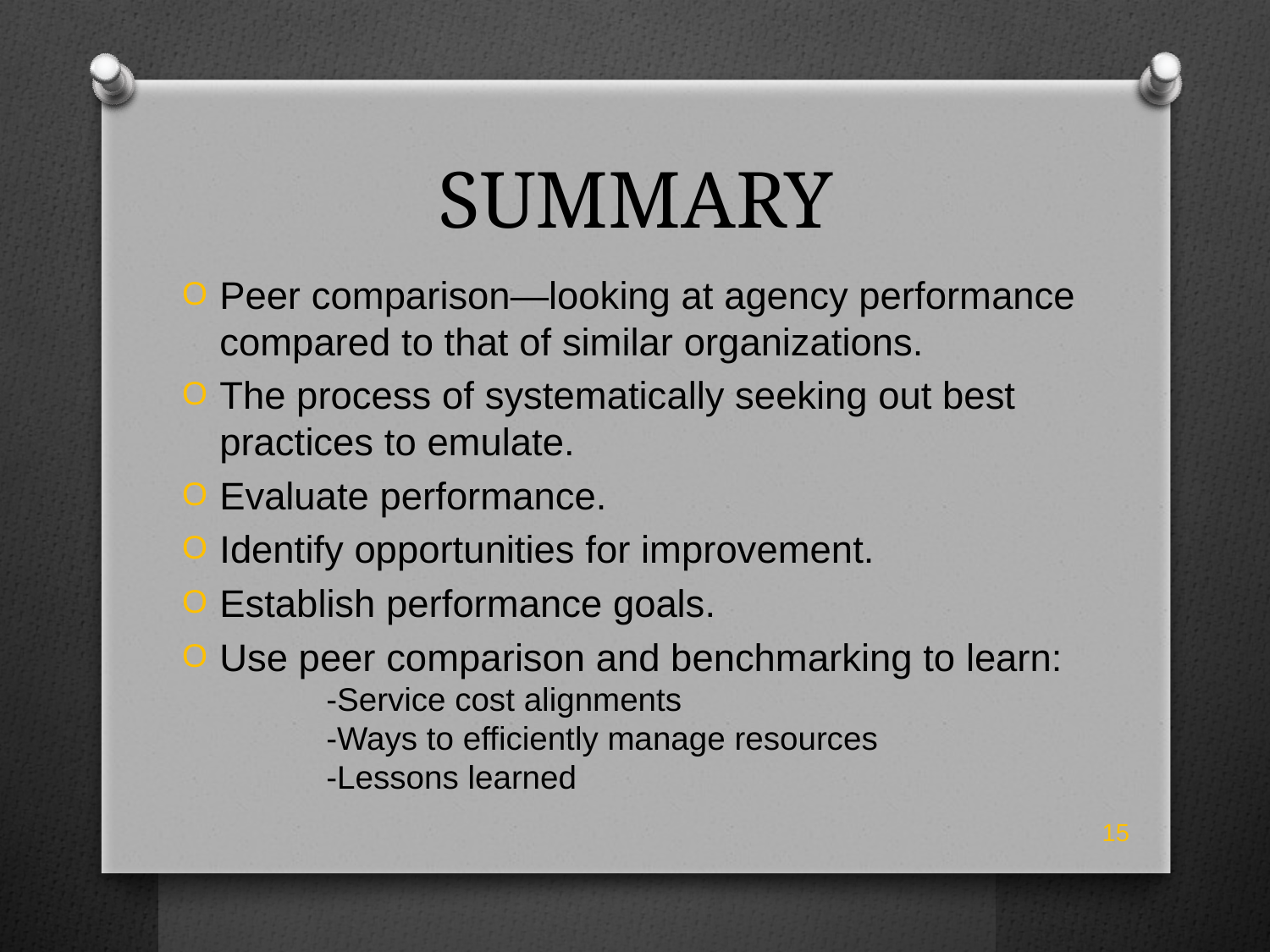

# SUMMARY
Peer comparison—looking at agency performance compared to that of similar organizations.
The process of systematically seeking out best practices to emulate.
Evaluate performance.
Identify opportunities for improvement.
Establish performance goals.
Use peer comparison and benchmarking to learn:
	-Service cost alignments
	-Ways to efficiently manage resources
	-Lessons learned
15